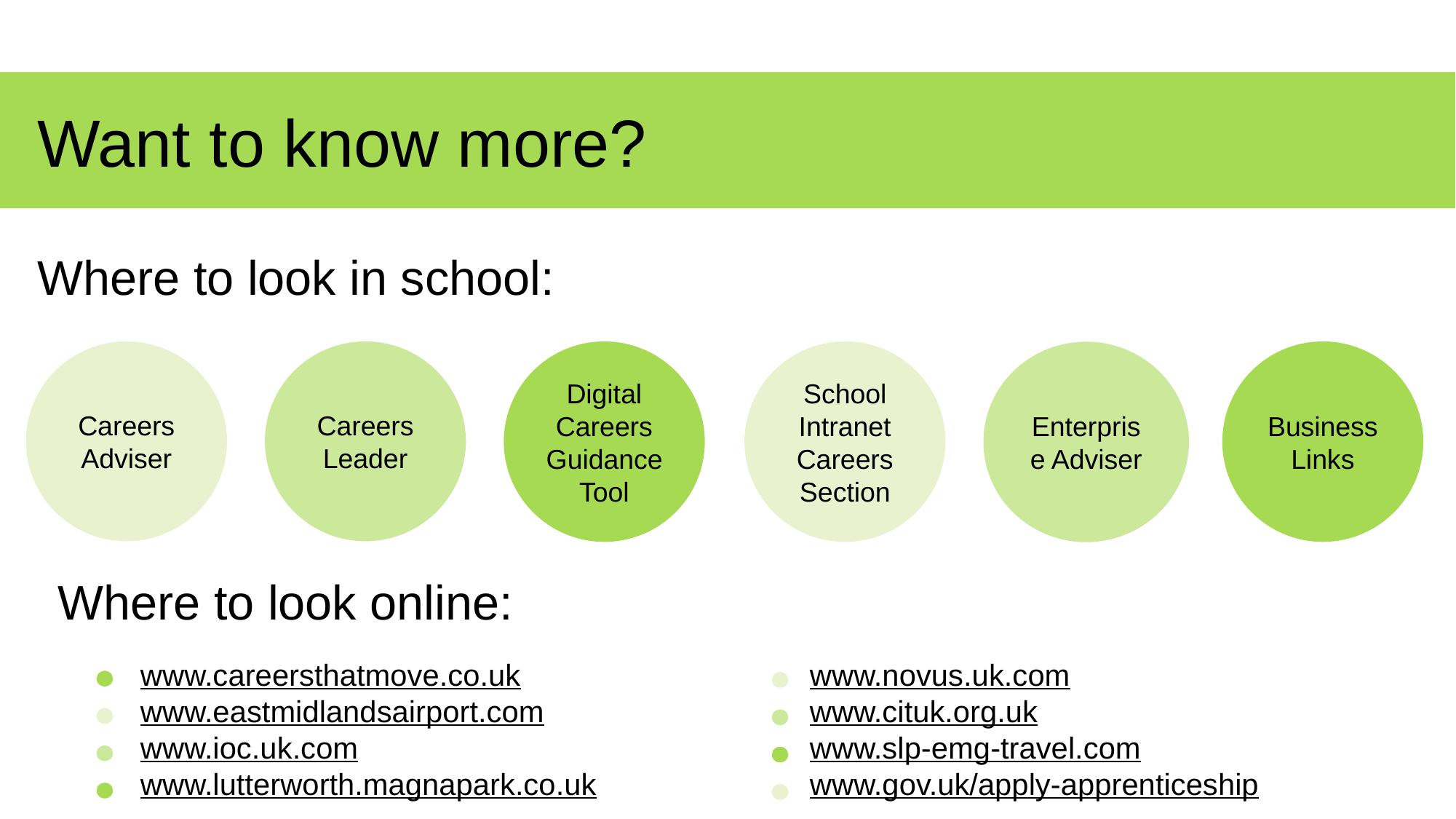

# Want to know more?
Where to look in school:
Careers Adviser
Careers Leader
School Intranet Careers Section
Business Links
Digital Careers Guidance Tool
Enterprise Adviser
Where to look online:
www.careersthatmove.co.uk
www.eastmidlandsairport.com
www.ioc.uk.com
www.lutterworth.magnapark.co.uk
www.novus.uk.com
www.cituk.org.uk
www.slp-emg-travel.com
www.gov.uk/apply-apprenticeship